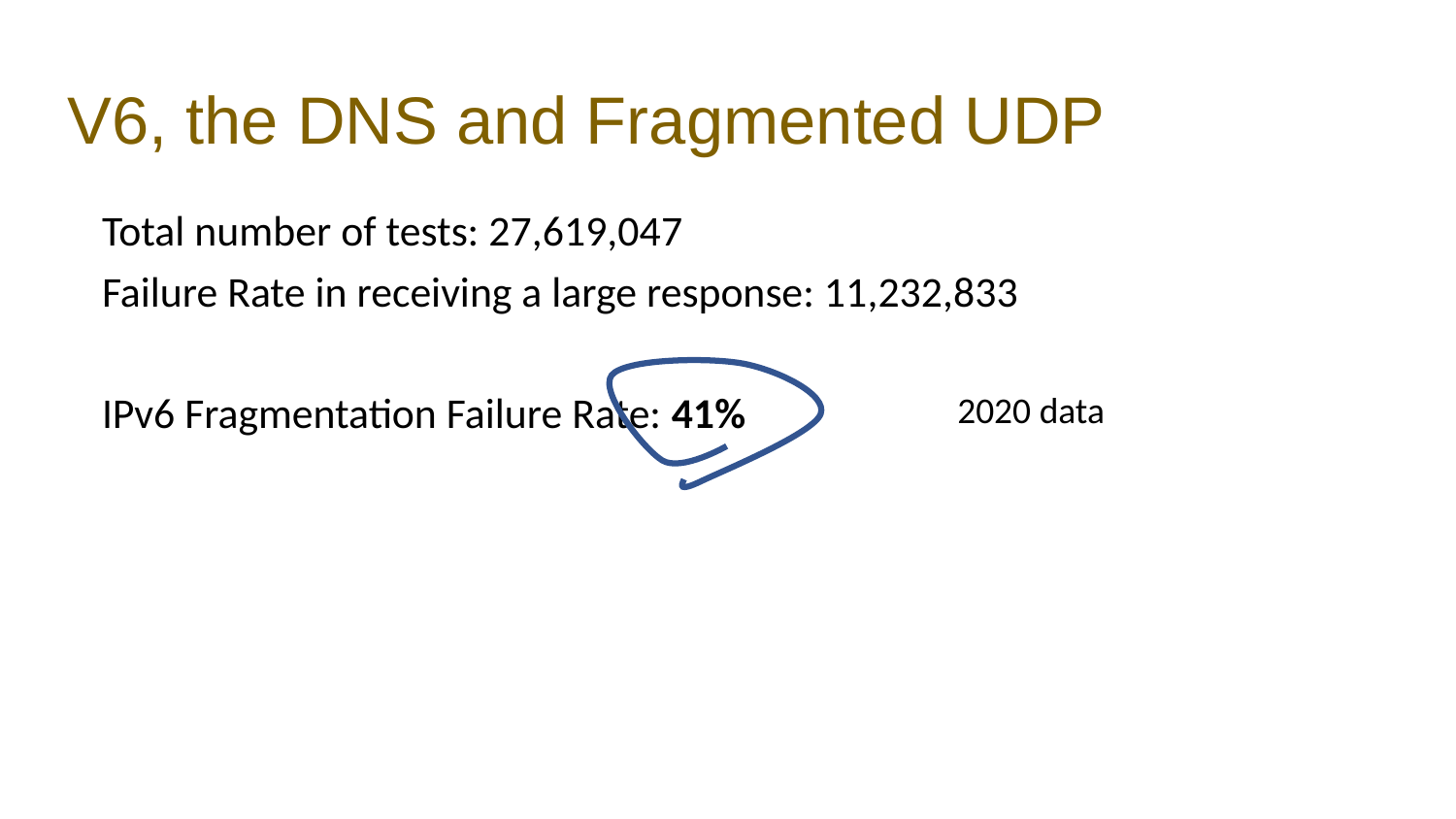

# V6, the DNS and Fragmented UDP
Total number of tests: 27,619,047
Failure Rate in receiving a large response: 11,232,833

IPv6 Fragmentation Failure Rate: 41%

2020 data